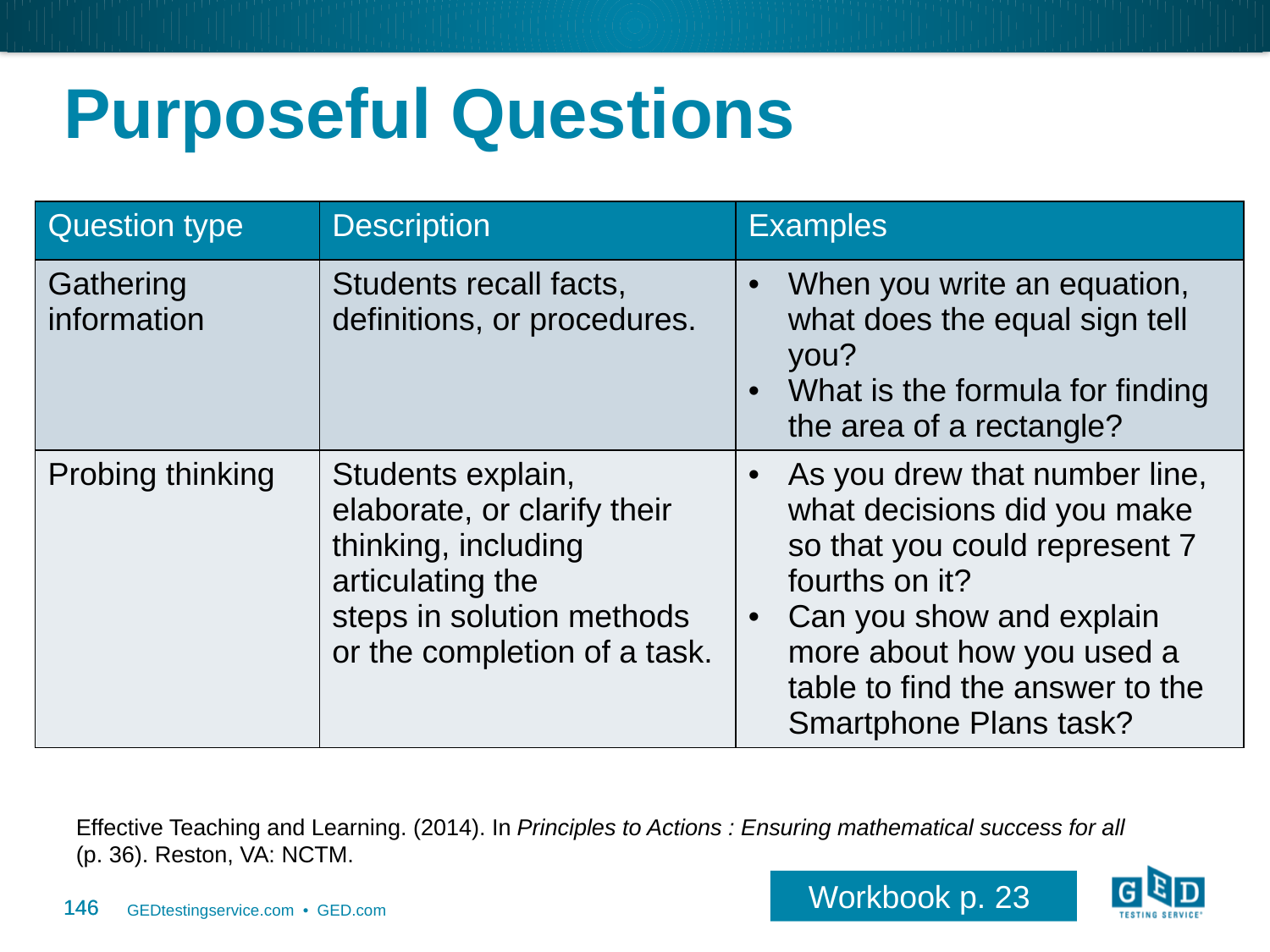

146
# Purposeful Questions
| Question type | Description | Examples |
| --- | --- | --- |
| Gathering information | Students recall facts, definitions, or procedures. | When you write an equation, what does the equal sign tell you? What is the formula for finding the area of a rectangle? |
| Probing thinking | Students explain, elaborate, or clarify their thinking, including articulating the steps in solution methods or the completion of a task. | As you drew that number line, what decisions did you make so that you could represent 7 fourths on it? Can you show and explain more about how you used a table to find the answer to the Smartphone Plans task? |
Effective Teaching and Learning. (2014). In Principles to Actions : Ensuring mathematical success for all (p. 36). Reston, VA: NCTM.
Workbook p. 23
146